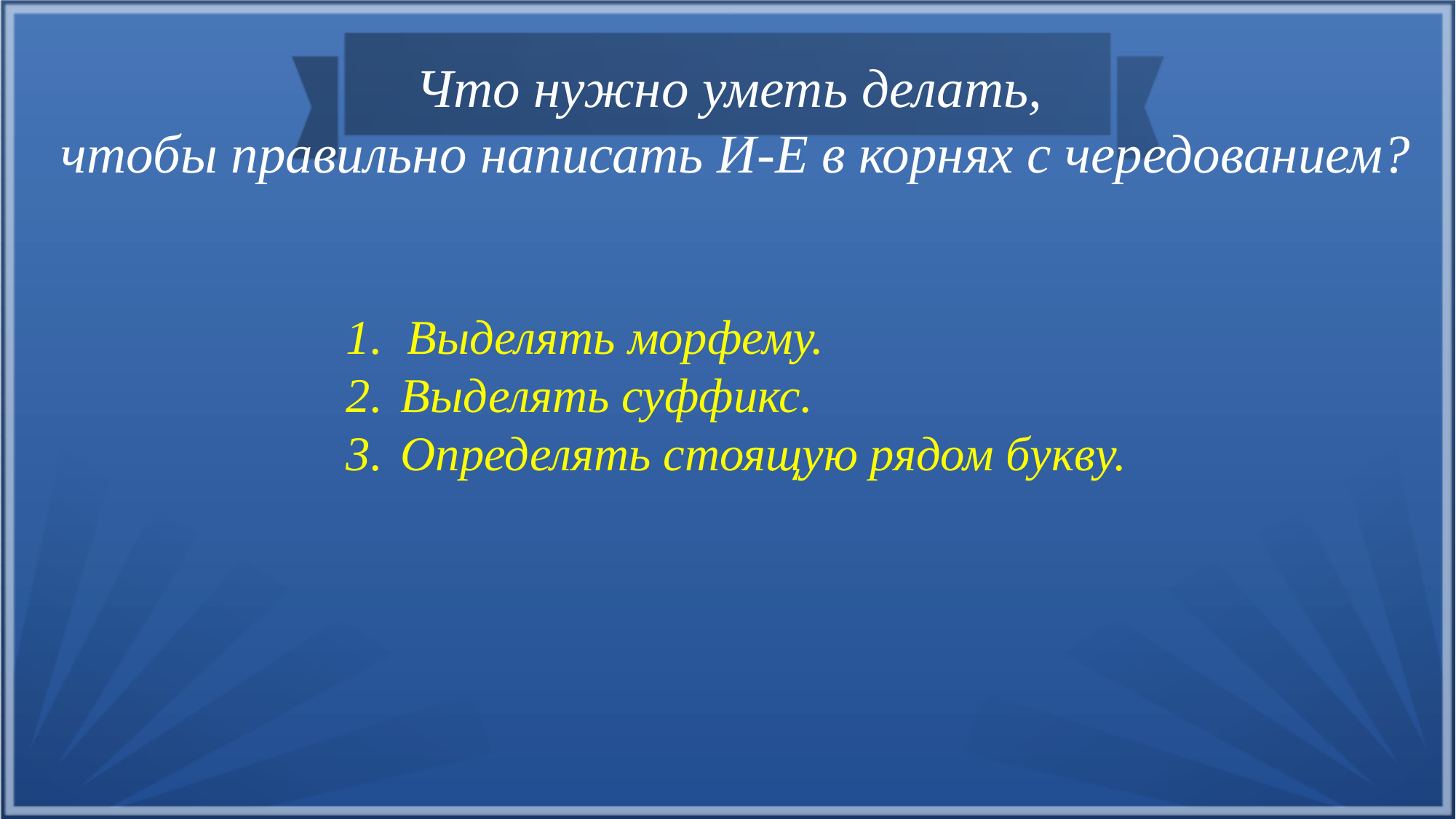

Что нужно уметь делать,
чтобы правильно написать И-Е в корнях с чередованием?

1.  Выделять морфему.
Выделять суффикс.
Определять стоящую рядом букву.